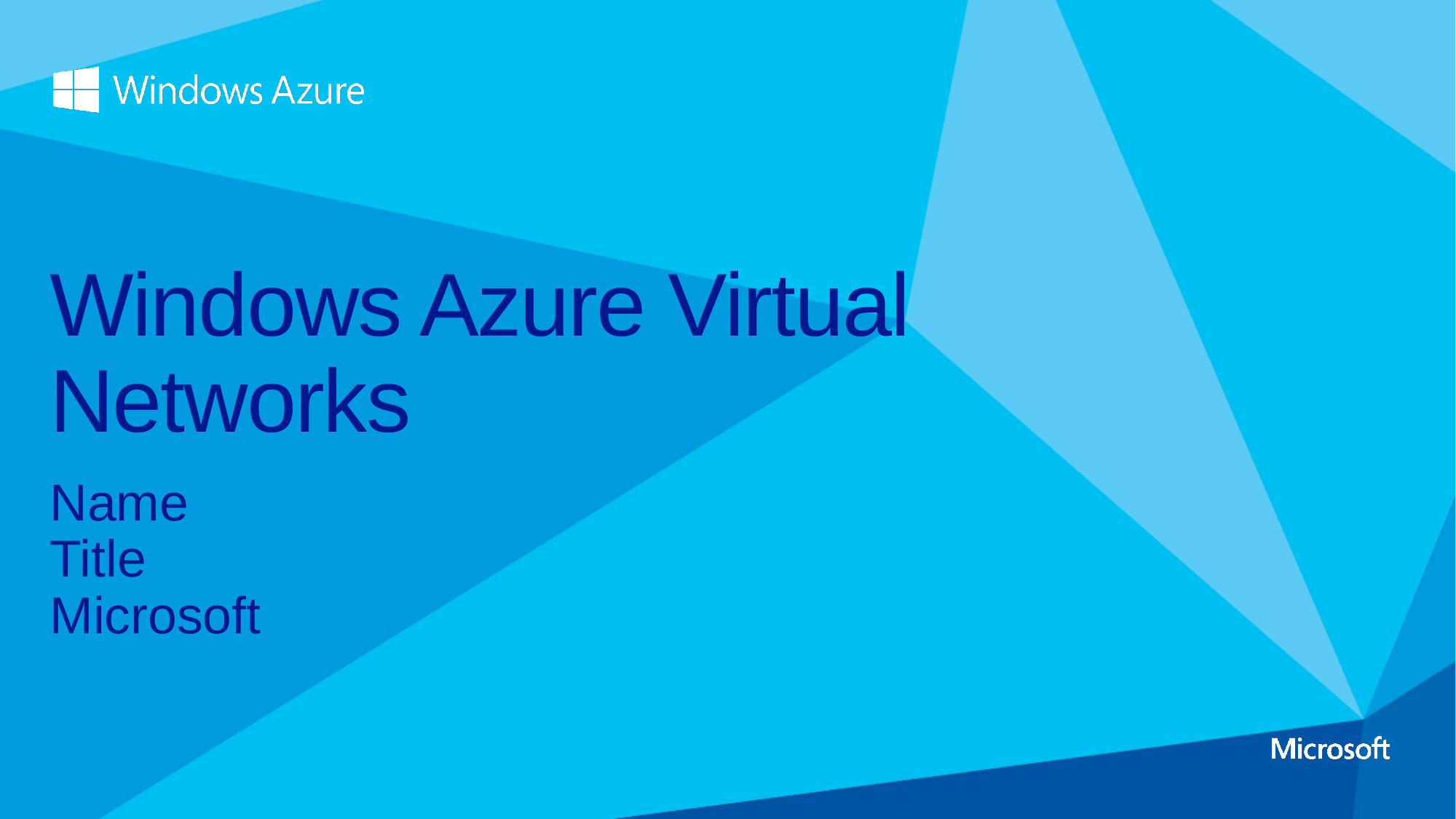

# Windows Azure Virtual Networks
Name
Title
Microsoft